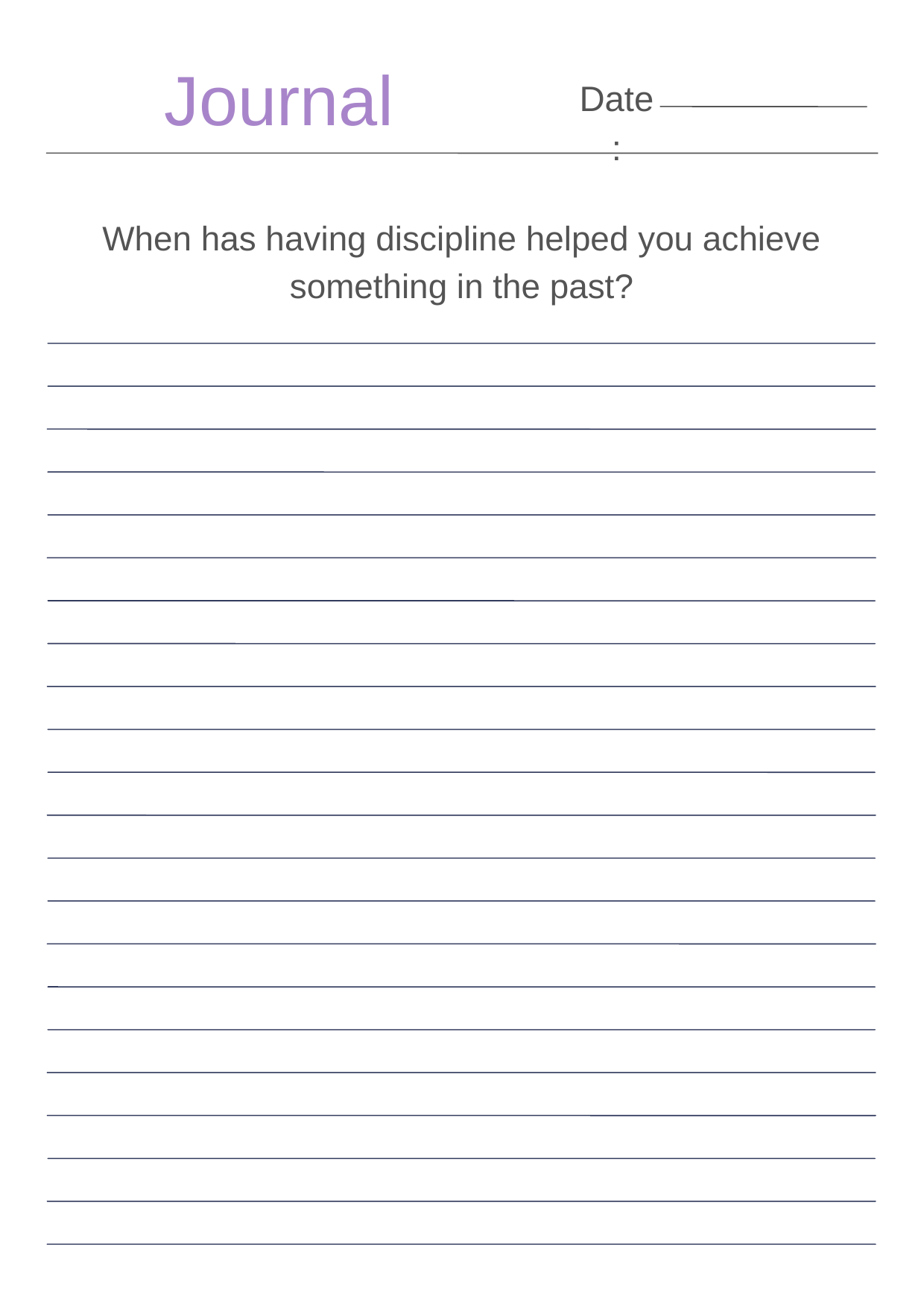

Journal
Date:

When has having discipline helped you achieve something in the past?